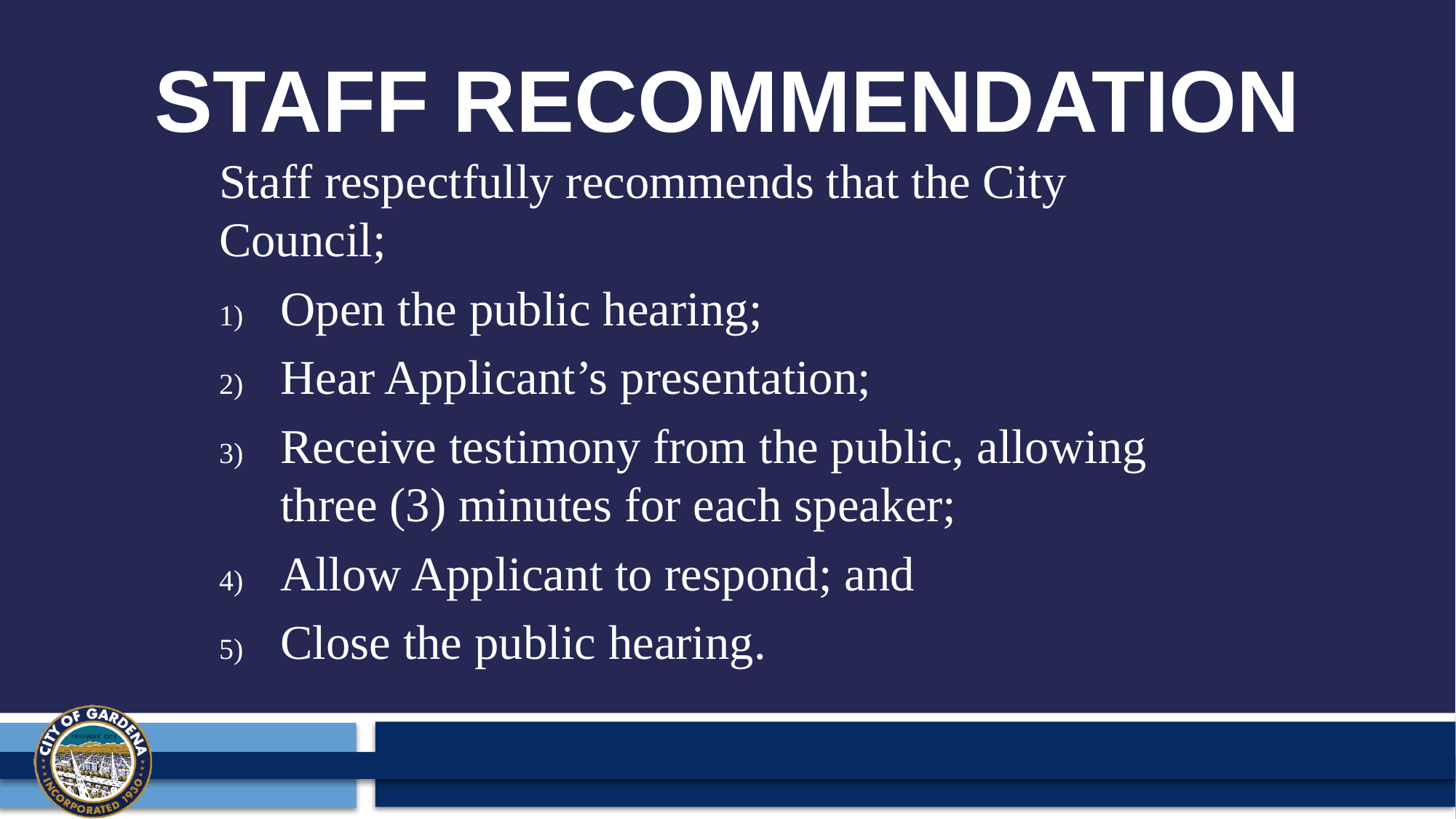

# Staff recommendation
Staff respectfully recommends that the City Council;
Open the public hearing;
Hear Applicant’s presentation;
Receive testimony from the public, allowing three (3) minutes for each speaker;
Allow Applicant to respond; and
Close the public hearing.